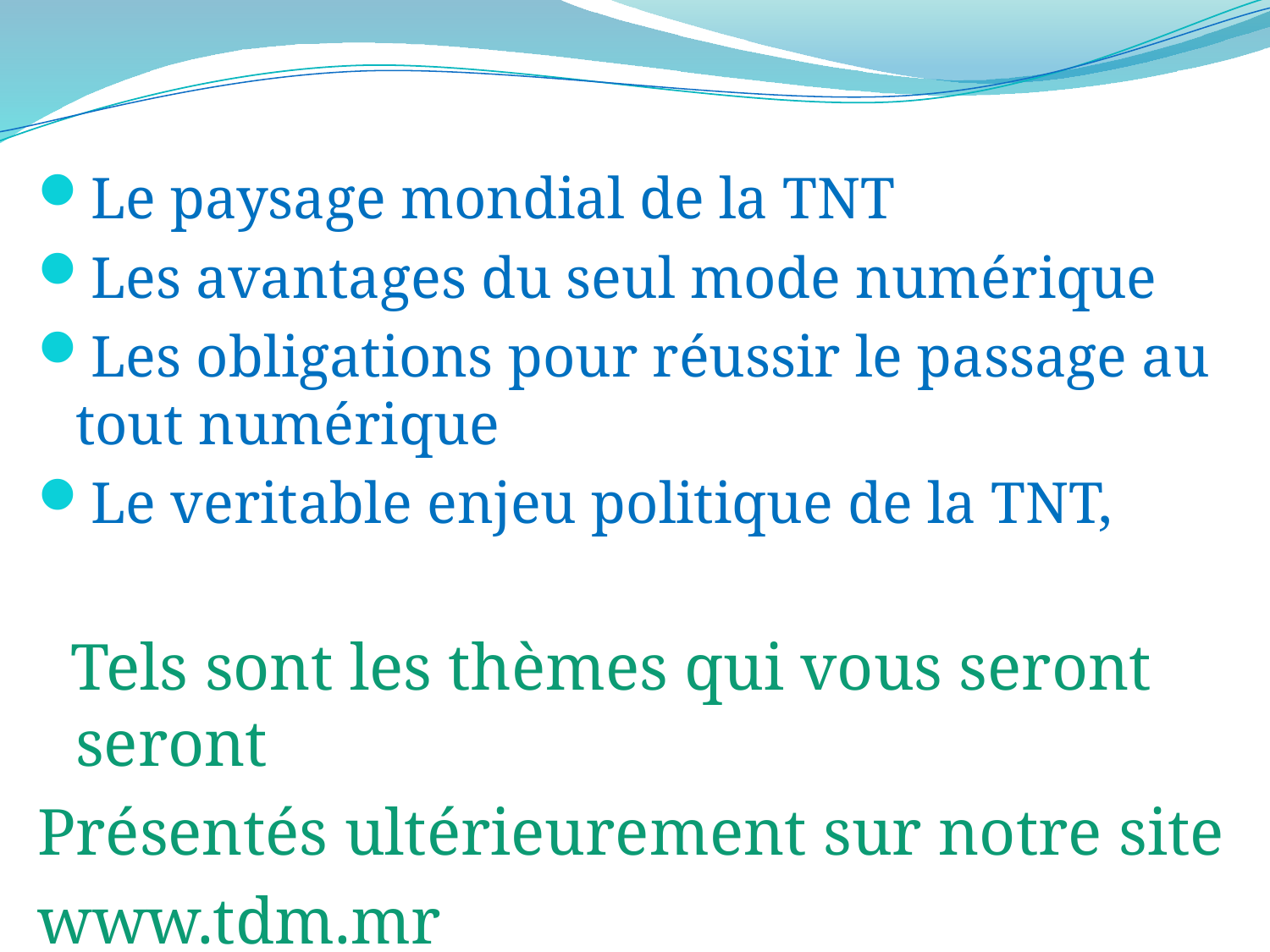

Le paysage mondial de la TNT
Les avantages du seul mode numérique
Les obligations pour réussir le passage au tout numérique
Le veritable enjeu politique de la TNT,

  Tels sont les thèmes qui vous seront seront
Présentés ultérieurement sur notre site
www.tdm.mr